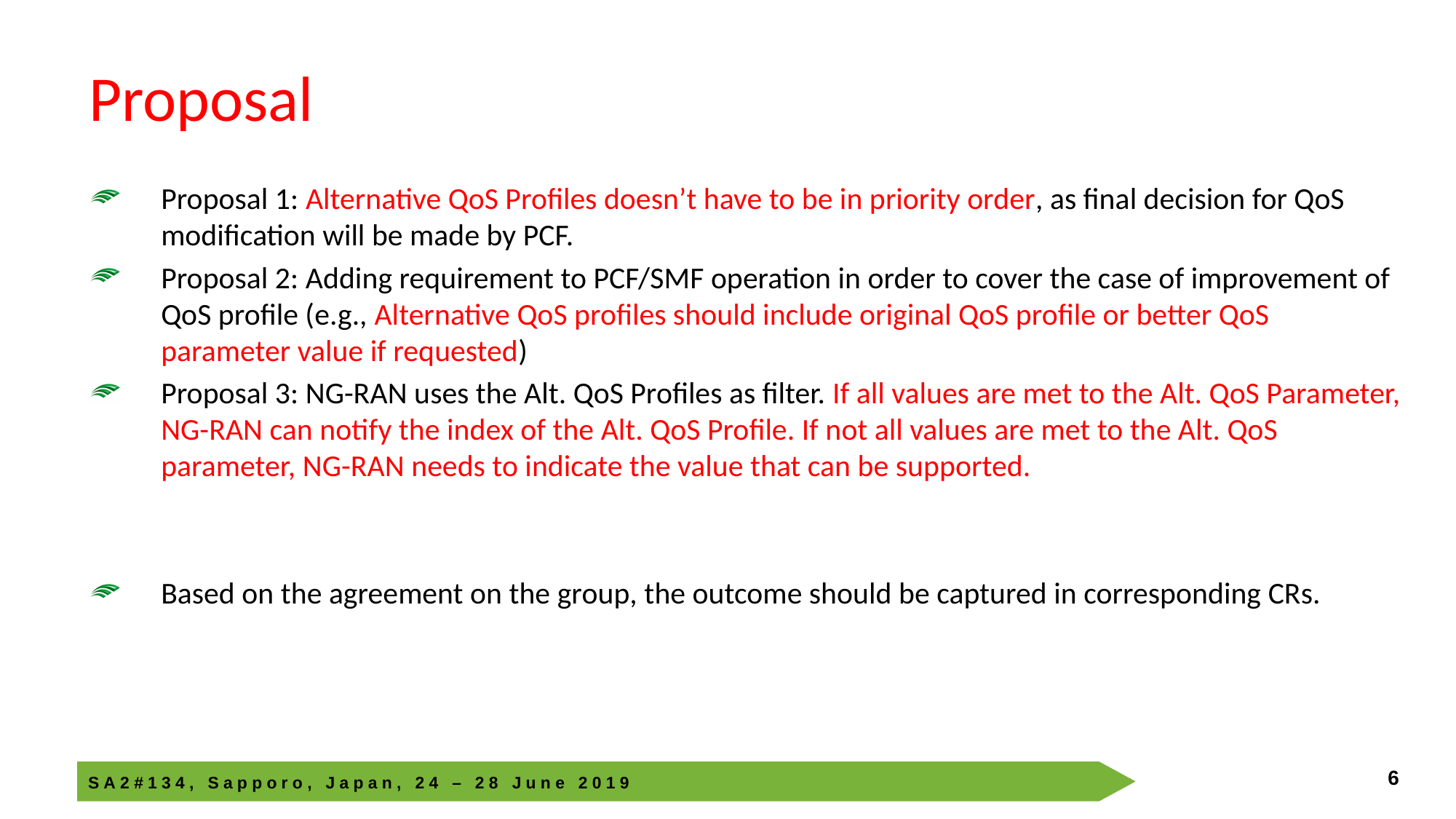

# Proposal
Proposal 1: Alternative QoS Profiles doesn’t have to be in priority order, as final decision for QoS modification will be made by PCF.
Proposal 2: Adding requirement to PCF/SMF operation in order to cover the case of improvement of QoS profile (e.g., Alternative QoS profiles should include original QoS profile or better QoS parameter value if requested)
Proposal 3: NG-RAN uses the Alt. QoS Profiles as filter. If all values are met to the Alt. QoS Parameter, NG-RAN can notify the index of the Alt. QoS Profile. If not all values are met to the Alt. QoS parameter, NG-RAN needs to indicate the value that can be supported.

Based on the agreement on the group, the outcome should be captured in corresponding CRs.